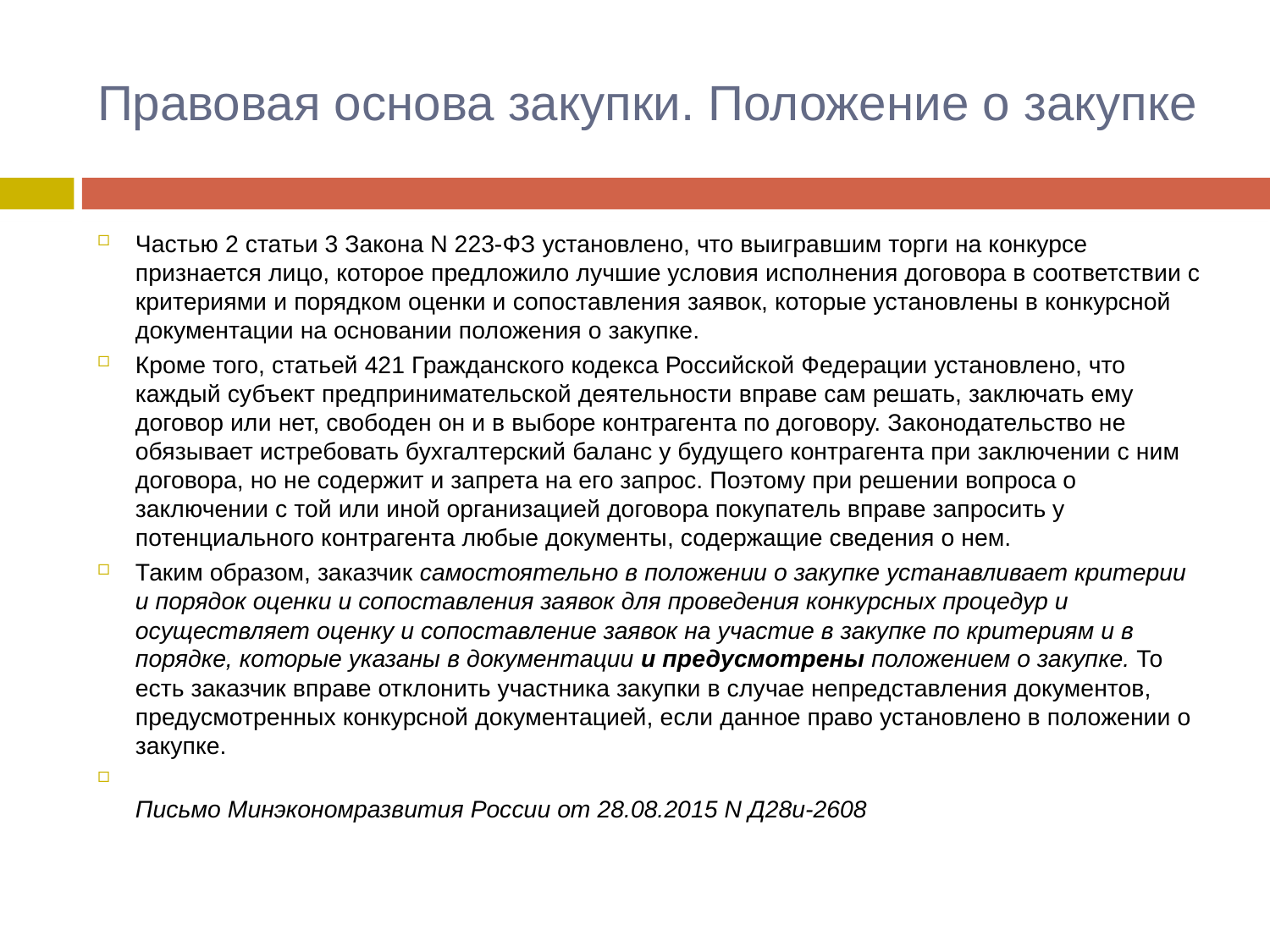

# Правовая основа закупки. Положение о закупке
Частью 2 статьи 3 Закона N 223-ФЗ установлено, что выигравшим торги на конкурсе признается лицо, которое предложило лучшие условия исполнения договора в соответствии с критериями и порядком оценки и сопоставления заявок, которые установлены в конкурсной документации на основании положения о закупке.
Кроме того, статьей 421 Гражданского кодекса Российской Федерации установлено, что каждый субъект предпринимательской деятельности вправе сам решать, заключать ему договор или нет, свободен он и в выборе контрагента по договору. Законодательство не обязывает истребовать бухгалтерский баланс у будущего контрагента при заключении с ним договора, но не содержит и запрета на его запрос. Поэтому при решении вопроса о заключении с той или иной организацией договора покупатель вправе запросить у потенциального контрагента любые документы, содержащие сведения о нем.
Таким образом, заказчик самостоятельно в положении о закупке устанавливает критерии и порядок оценки и сопоставления заявок для проведения конкурсных процедур и осуществляет оценку и сопоставление заявок на участие в закупке по критериям и в порядке, которые указаны в документации и предусмотрены положением о закупке. То есть заказчик вправе отклонить участника закупки в случае непредставления документов, предусмотренных конкурсной документацией, если данное право установлено в положении о закупке.
Письмо Минэкономразвития России от 28.08.2015 N Д28и-2608